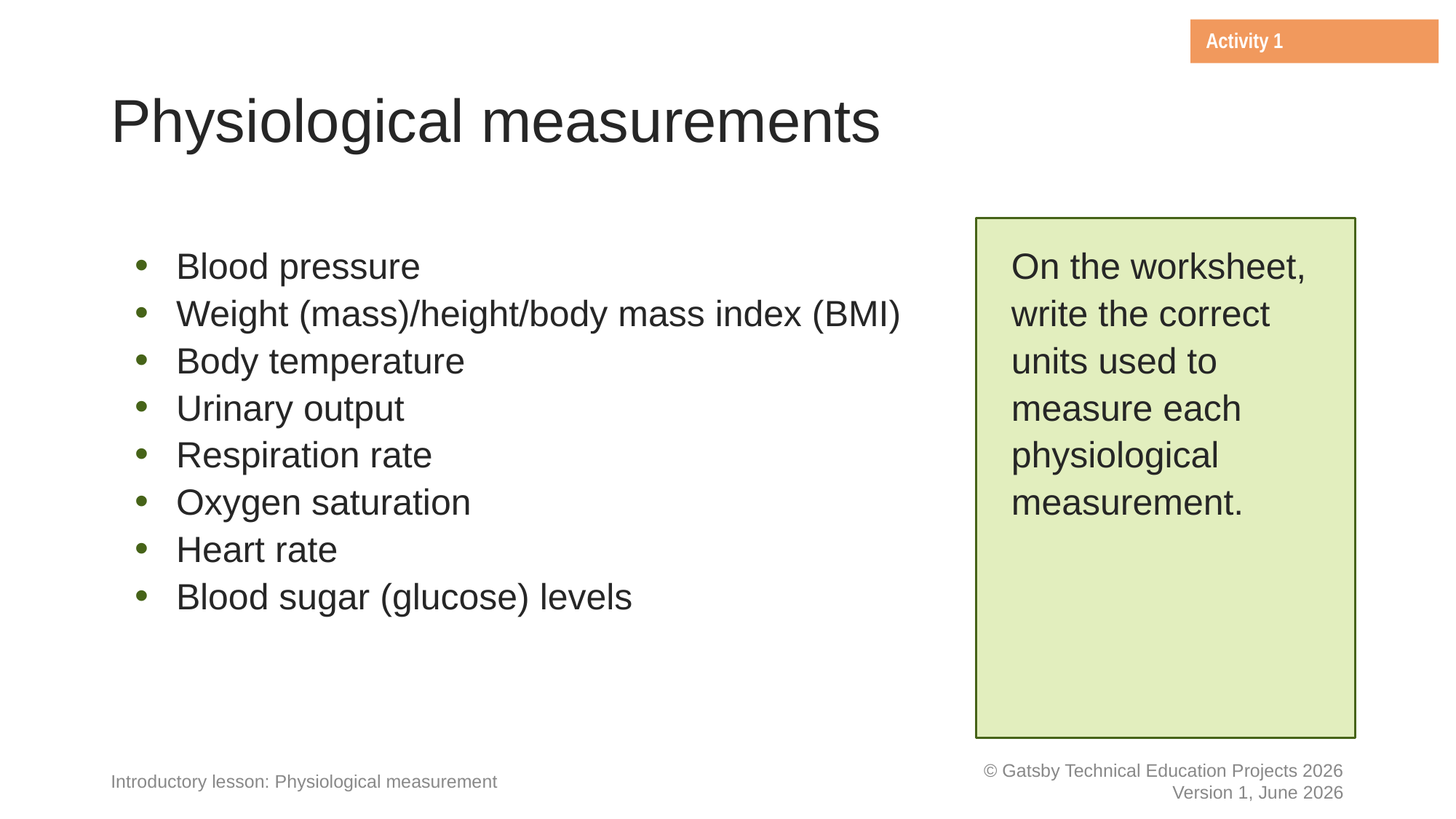

Activity 1
# Physiological measurements
Blood pressure
Weight (mass)/height/body mass index (BMI)
Body temperature
Urinary output
Respiration rate
Oxygen saturation
Heart rate
Blood sugar (glucose) levels

On the worksheet, write the correct units used to measure each physiological measurement.